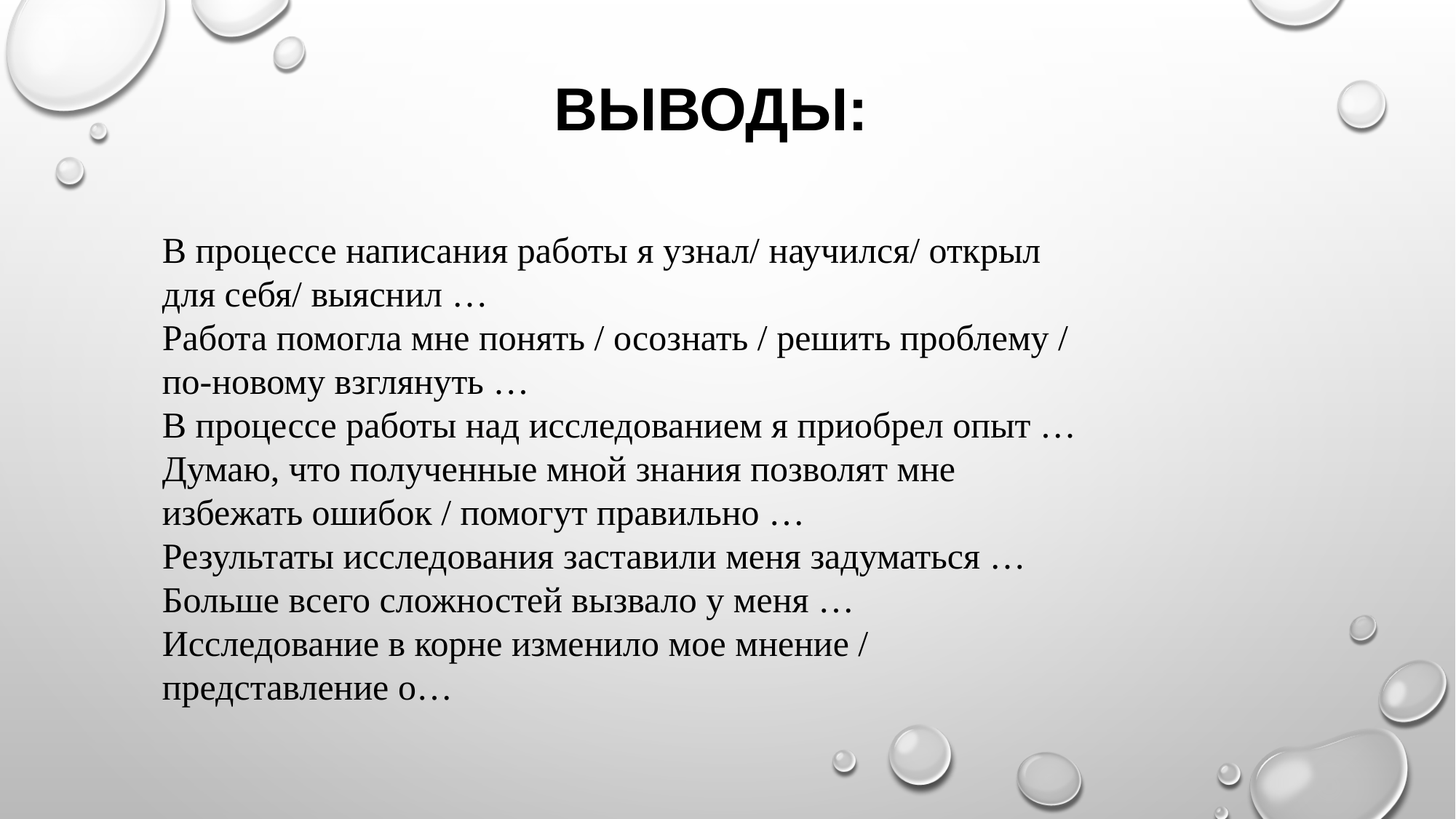

# Выводы:

В процессе написания работы я узнал/ научился/ открыл для себя/ выяснил …
Работа помогла мне понять / осознать / решить проблему / по-новому взглянуть …
В процессе работы над исследованием я приобрел опыт … Думаю, что полученные мной знания позволят мне избежать ошибок / помогут правильно …
Результаты исследования заставили меня задуматься …
Больше всего сложностей вызвало у меня …
Исследование в корне изменило мое мнение / представление о…